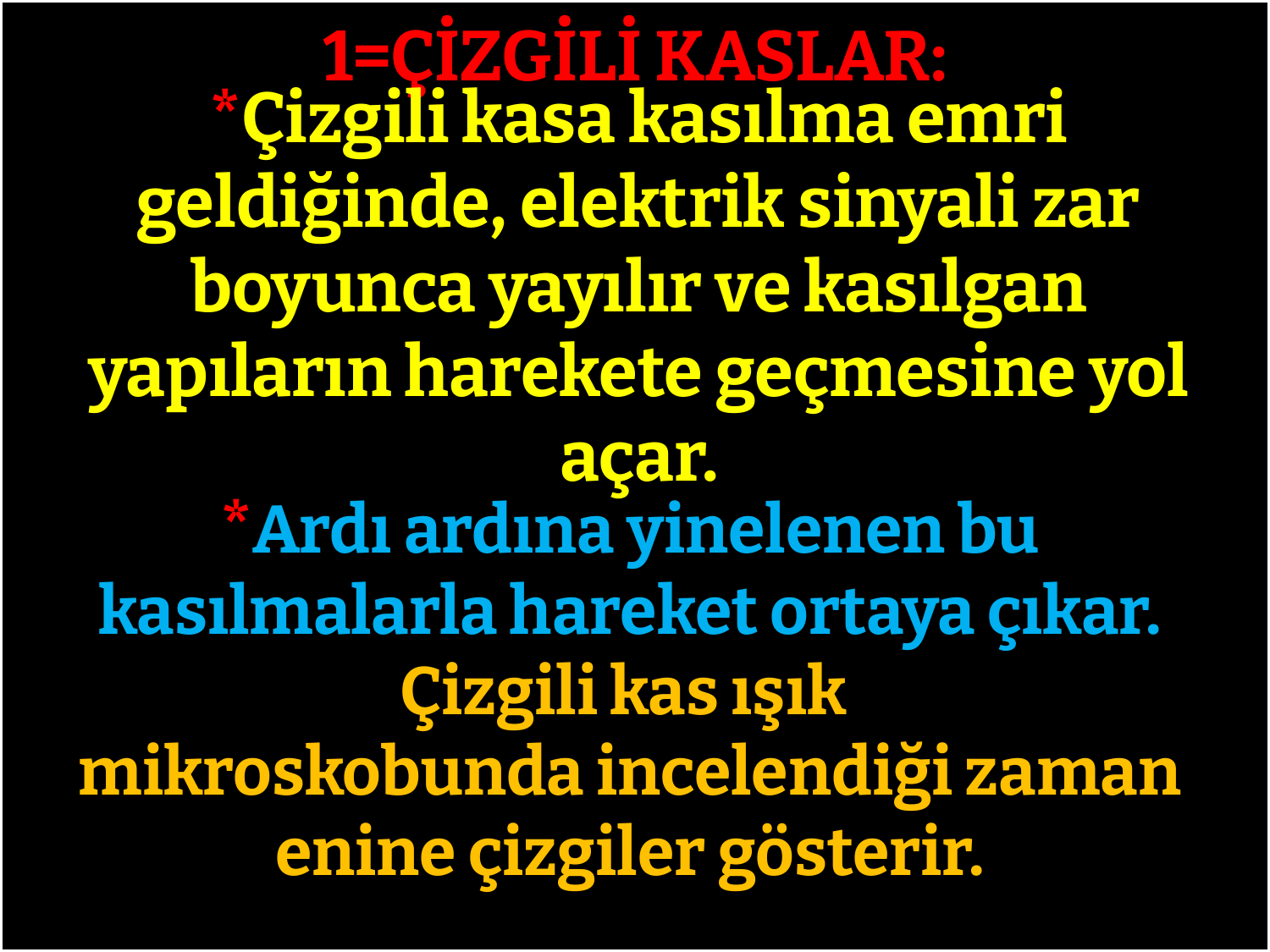

1=ÇİZGİLİ KASLAR:
*Çizgili kasa kasılma emri geldiğinde, elektrik sinyali zar boyunca yayılır ve kasılgan yapıların harekete geçmesine yol açar.

#
*Ardı ardına yinelenen bu kasılmalarla hareket ortaya çıkar. Çizgili kas ışık
mikroskobunda incelendiği zaman enine çizgiler gösterir.